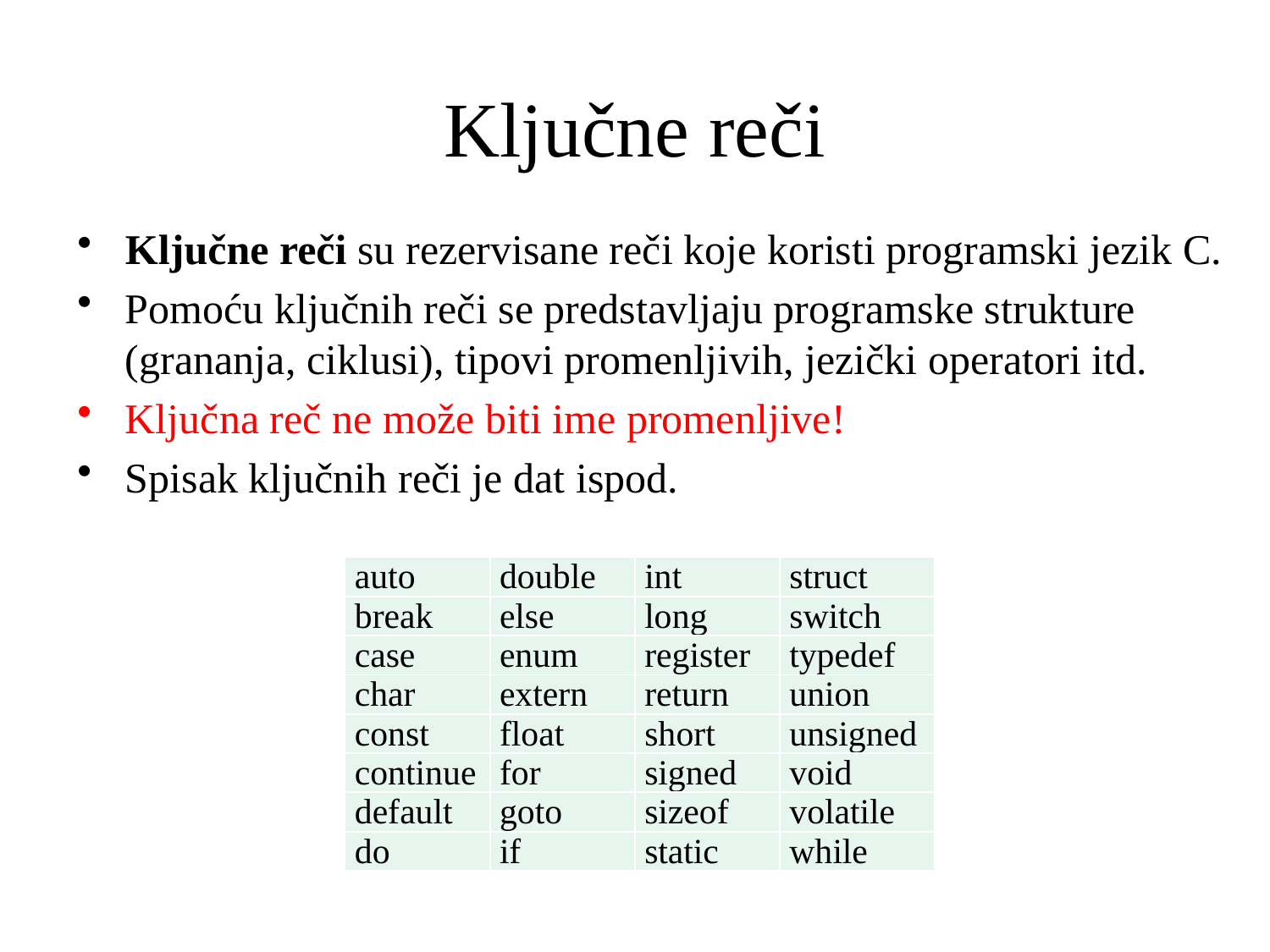

# Ključne reči
Ključne reči su rezervisane reči koje koristi programski jezik C.
Pomoću ključnih reči se predstavljaju programske strukture (grananja, ciklusi), tipovi promenljivih, jezički operatori itd.
Ključna reč ne može biti ime promenljive!
Spisak ključnih reči je dat ispod.
| auto | double | int | struct |
| --- | --- | --- | --- |
| break | else | long | switch |
| case | enum | register | typedef |
| char | extern | return | union |
| const | float | short | unsigned |
| continue | for | signed | void |
| default | goto | sizeof | volatile |
| do | if | static | while |